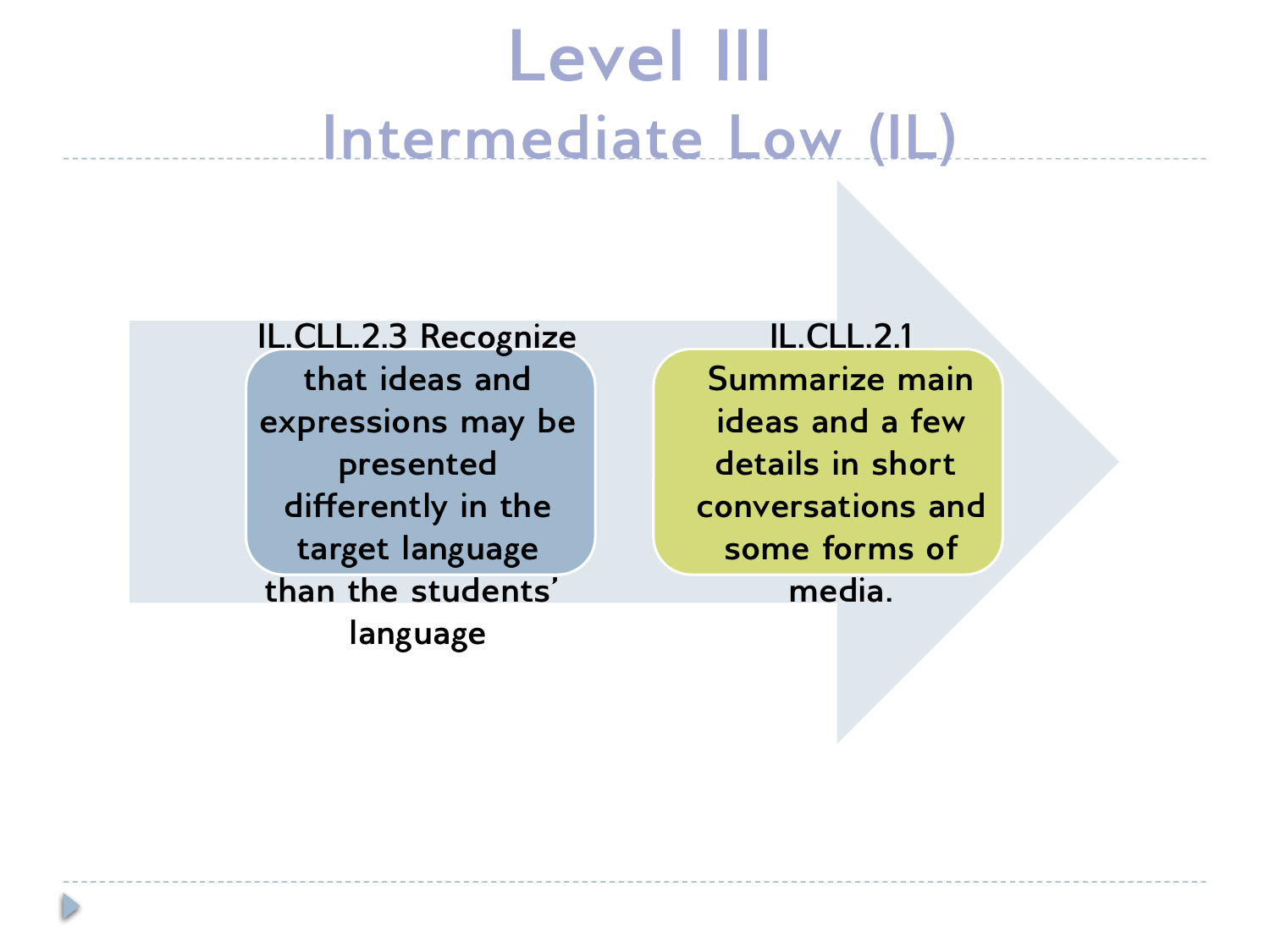

Level III
Intermediate Low (IL)

IL.CLL.2.3 Recognize that ideas and expressions may be
presented differently in the target language than the students’
language
IL.CLL.2.1 Summarize main ideas and a few details in short
conversations and some forms of media.